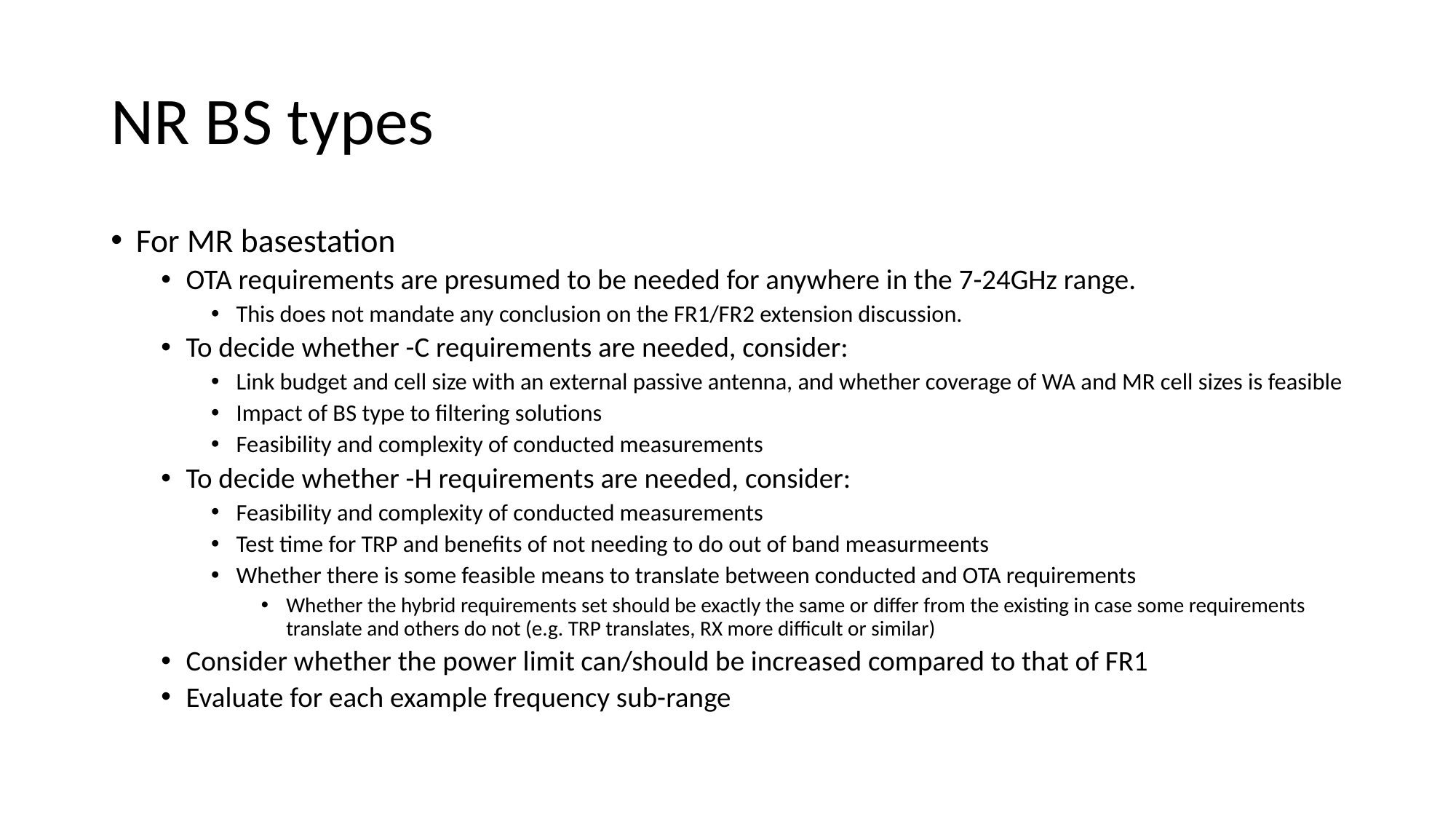

# NR BS types
For MR basestation
OTA requirements are presumed to be needed for anywhere in the 7-24GHz range.
This does not mandate any conclusion on the FR1/FR2 extension discussion.
To decide whether -C requirements are needed, consider:
Link budget and cell size with an external passive antenna, and whether coverage of WA and MR cell sizes is feasible
Impact of BS type to filtering solutions
Feasibility and complexity of conducted measurements
To decide whether -H requirements are needed, consider:
Feasibility and complexity of conducted measurements
Test time for TRP and benefits of not needing to do out of band measurmeents
Whether there is some feasible means to translate between conducted and OTA requirements
Whether the hybrid requirements set should be exactly the same or differ from the existing in case some requirements translate and others do not (e.g. TRP translates, RX more difficult or similar)
Consider whether the power limit can/should be increased compared to that of FR1
Evaluate for each example frequency sub-range